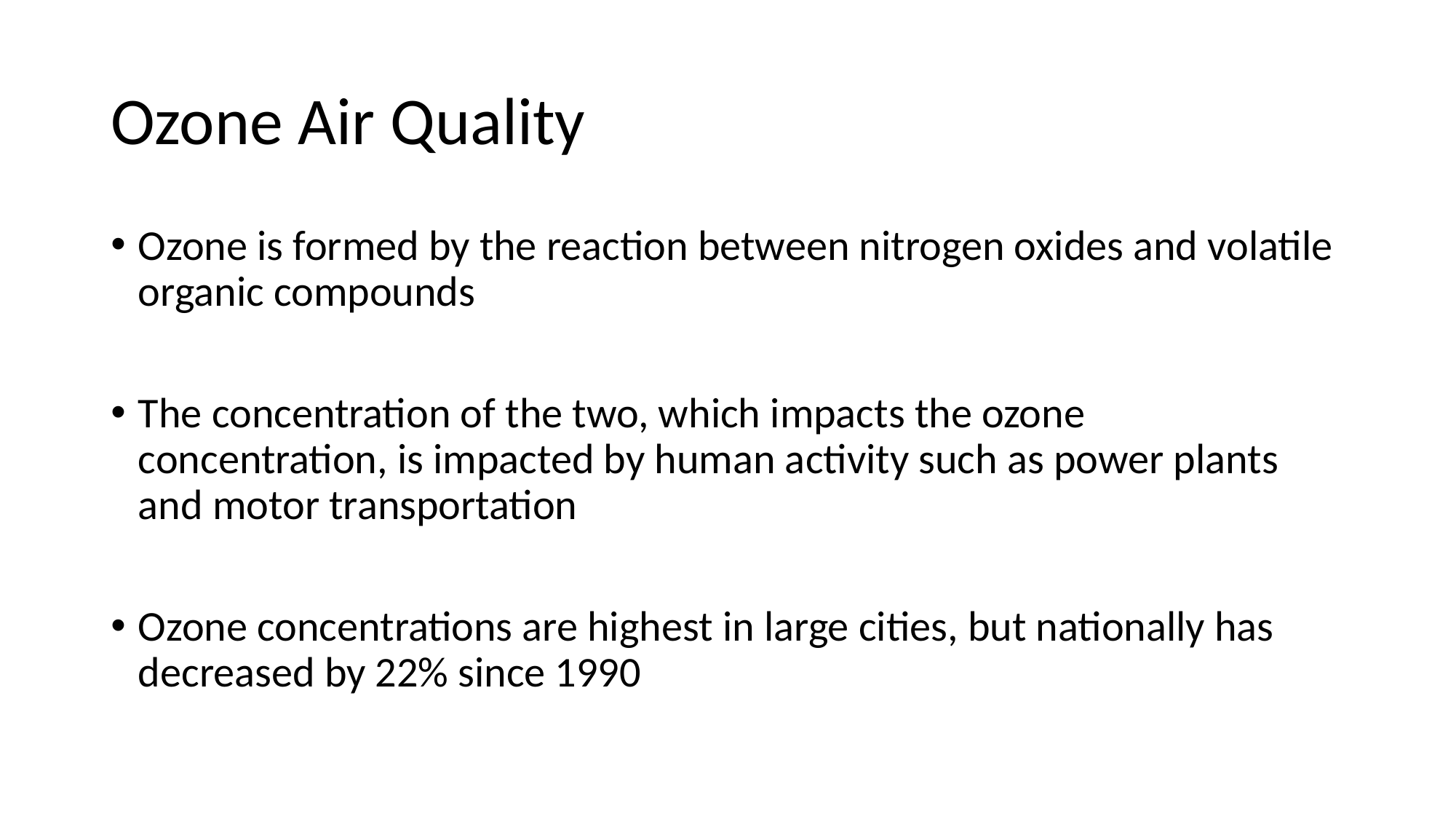

# Ozone Air Quality
Ozone is formed by the reaction between nitrogen oxides and volatile organic compounds

The concentration of the two, which impacts the ozone concentration, is impacted by human activity such as power plants and motor transportation

Ozone concentrations are highest in large cities, but nationally has decreased by 22% since 1990